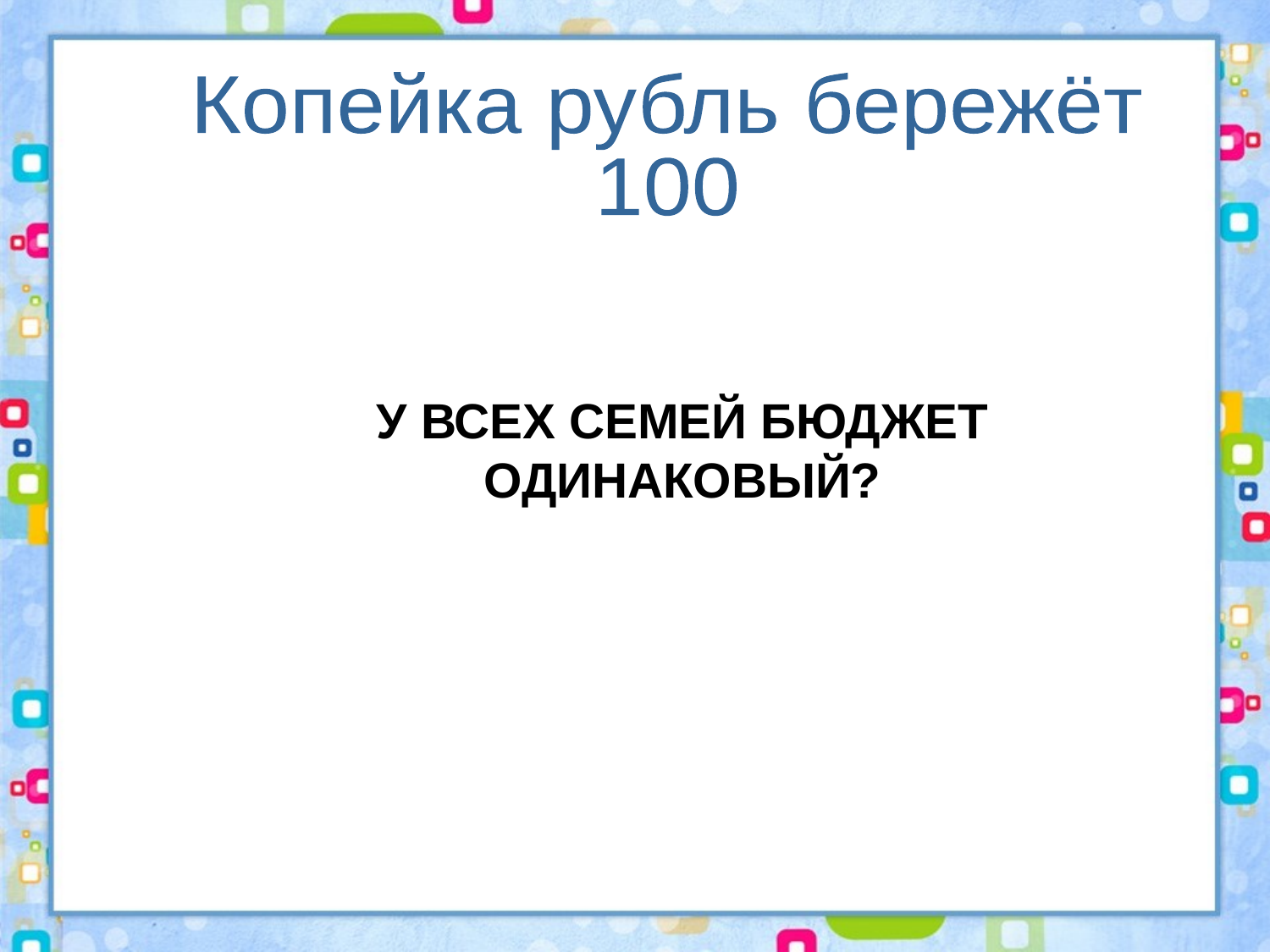

Копейка рубль бережёт
100
У ВСЕХ СЕМЕЙ БЮДЖЕТ ОДИНАКОВЫЙ?